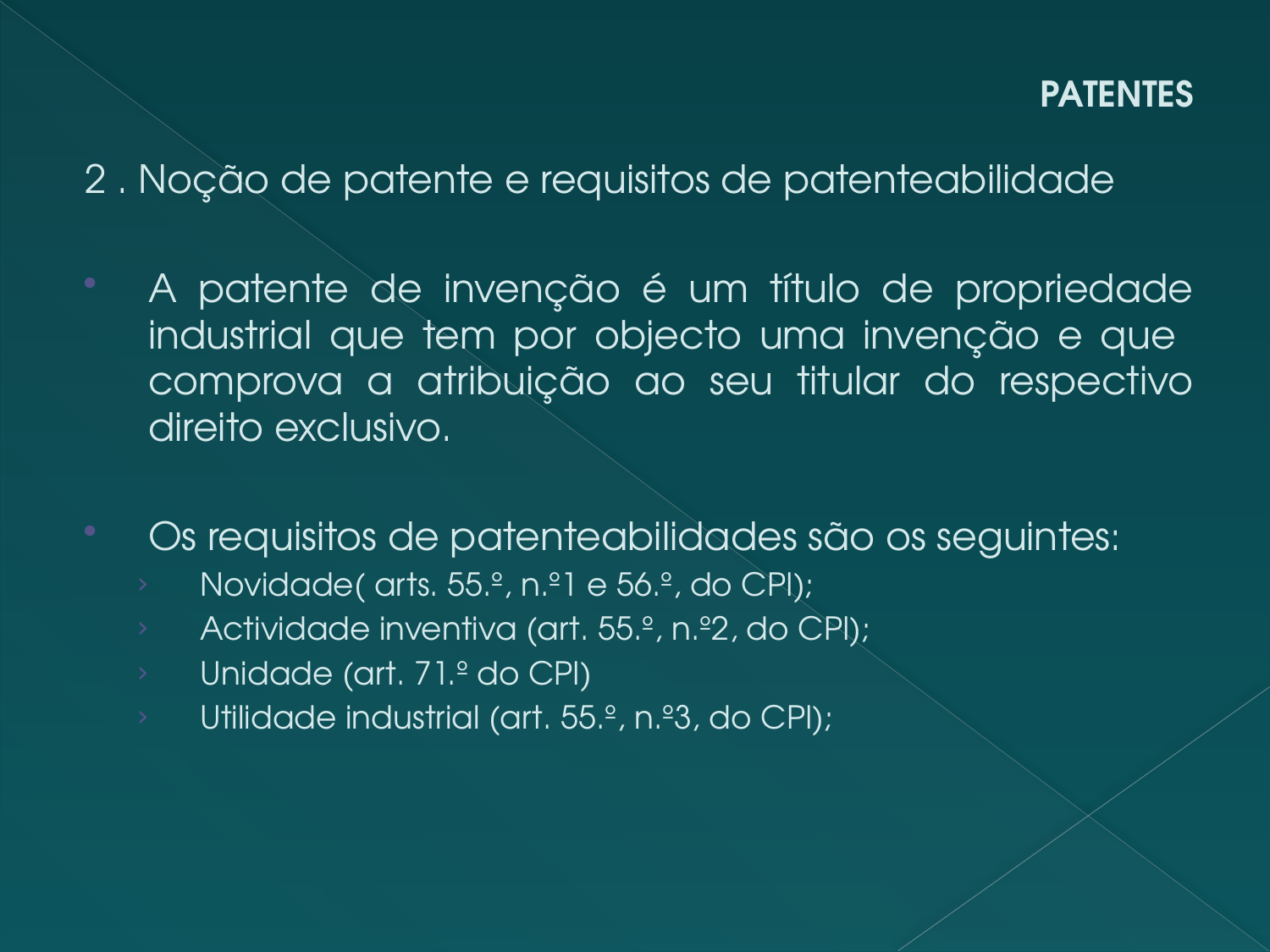

# PATENTES
2 . Noção de patente e requisitos de patenteabilidade

A patente de invenção é um título de propriedade industrial que tem por objecto uma invenção e que  comprova a atribuição ao seu titular do respectivo direito exclusivo.

Os requisitos de patenteabilidades são os seguintes:
Novidade( arts. 55.º, n.º1 e 56.º, do CPI);
Actividade inventiva (art. 55.º, n.º2, do CPI);
Unidade (art. 71.º do CPI)
Utilidade industrial (art. 55.º, n.º3, do CPI);